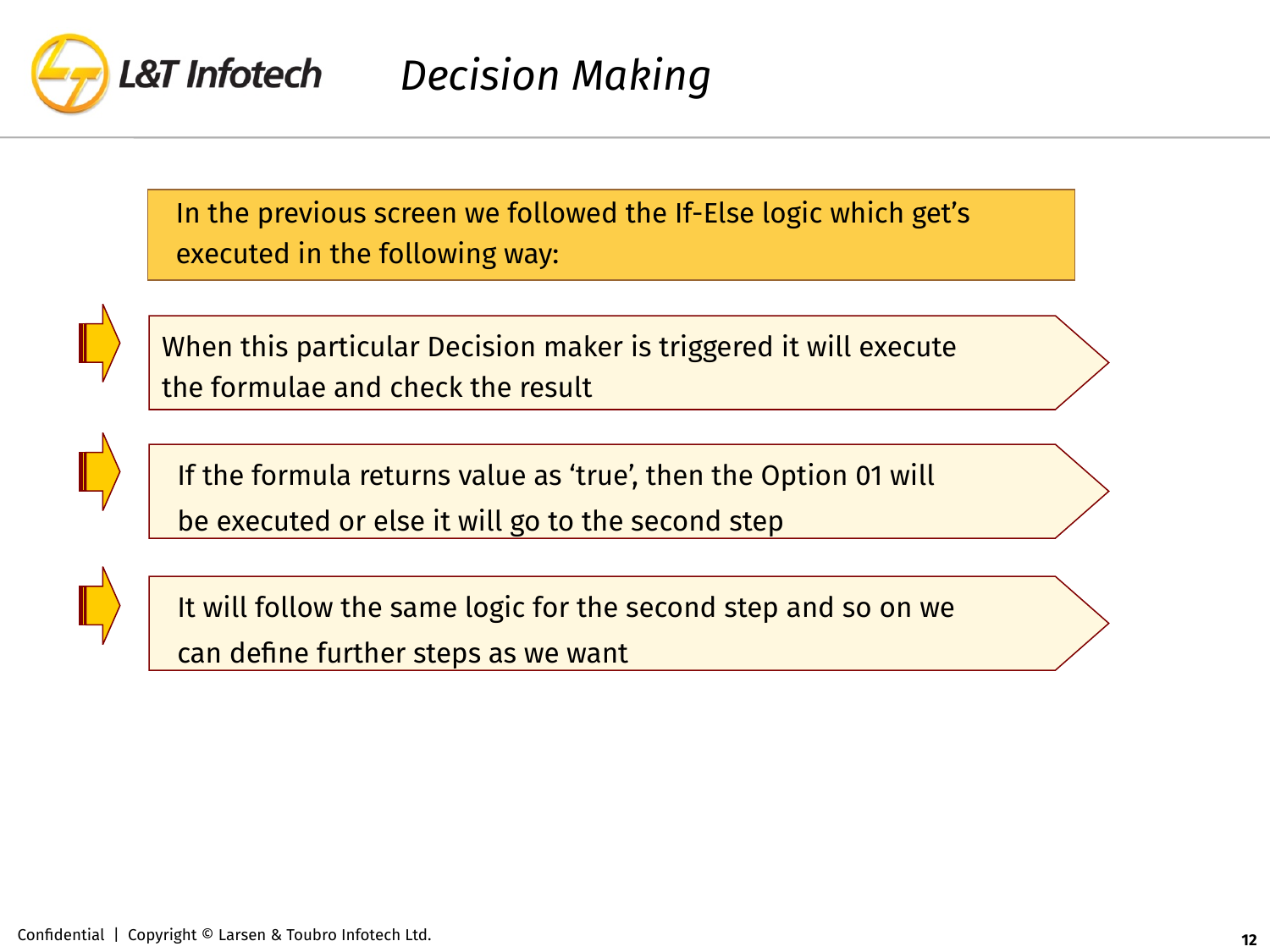

# Decision Making
In the previous screen we followed the If-Else logic which get’s executed in the following way:

When this particular Decision maker is triggered it will execute
the formulae and check the result

If the formula returns value as ‘true’, then the Option 01 will
be executed or else it will go to the second step

It will follow the same logic for the second step and so on we
can define further steps as we want
Confidential  |  Copyright © Larsen & Toubro Infotech Ltd.
12